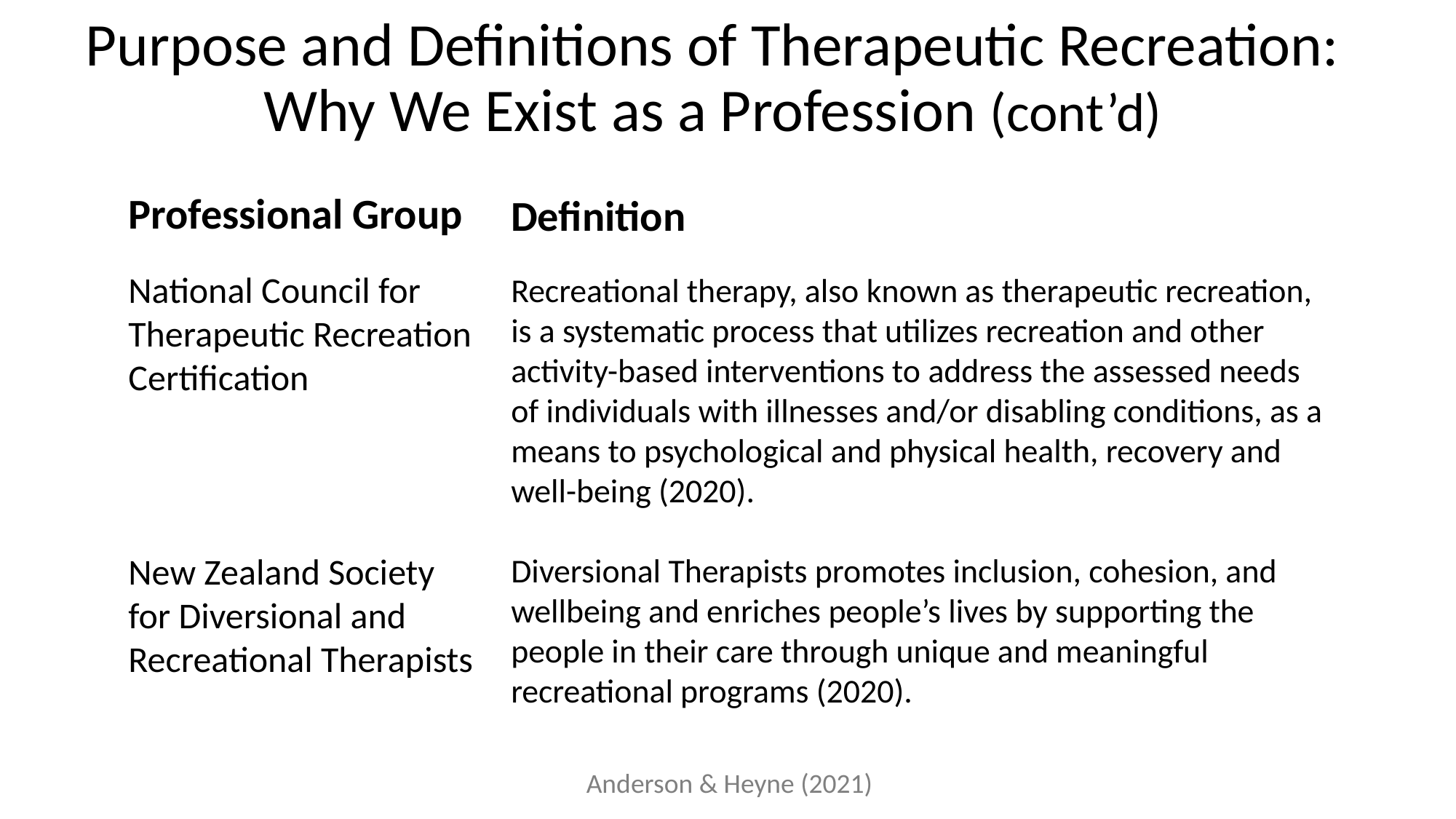

# Purpose and Definitions of Therapeutic Recreation: Why We Exist as a Profession (cont’d)
Professional Group

National Council for
Therapeutic Recreation
Certification

New Zealand Society for Diversional and Recreational Therapists
Definition

Recreational therapy, also known as therapeutic recreation, is a systematic process that utilizes recreation and other activity-based interventions to address the assessed needs of individuals with illnesses and/or disabling conditions, as a means to psychological and physical health, recovery and well-being (2020).

Diversional Therapists promotes inclusion, cohesion, and wellbeing and enriches people’s lives by supporting the people in their care through unique and meaningful recreational programs (2020).
Anderson & Heyne (2021)